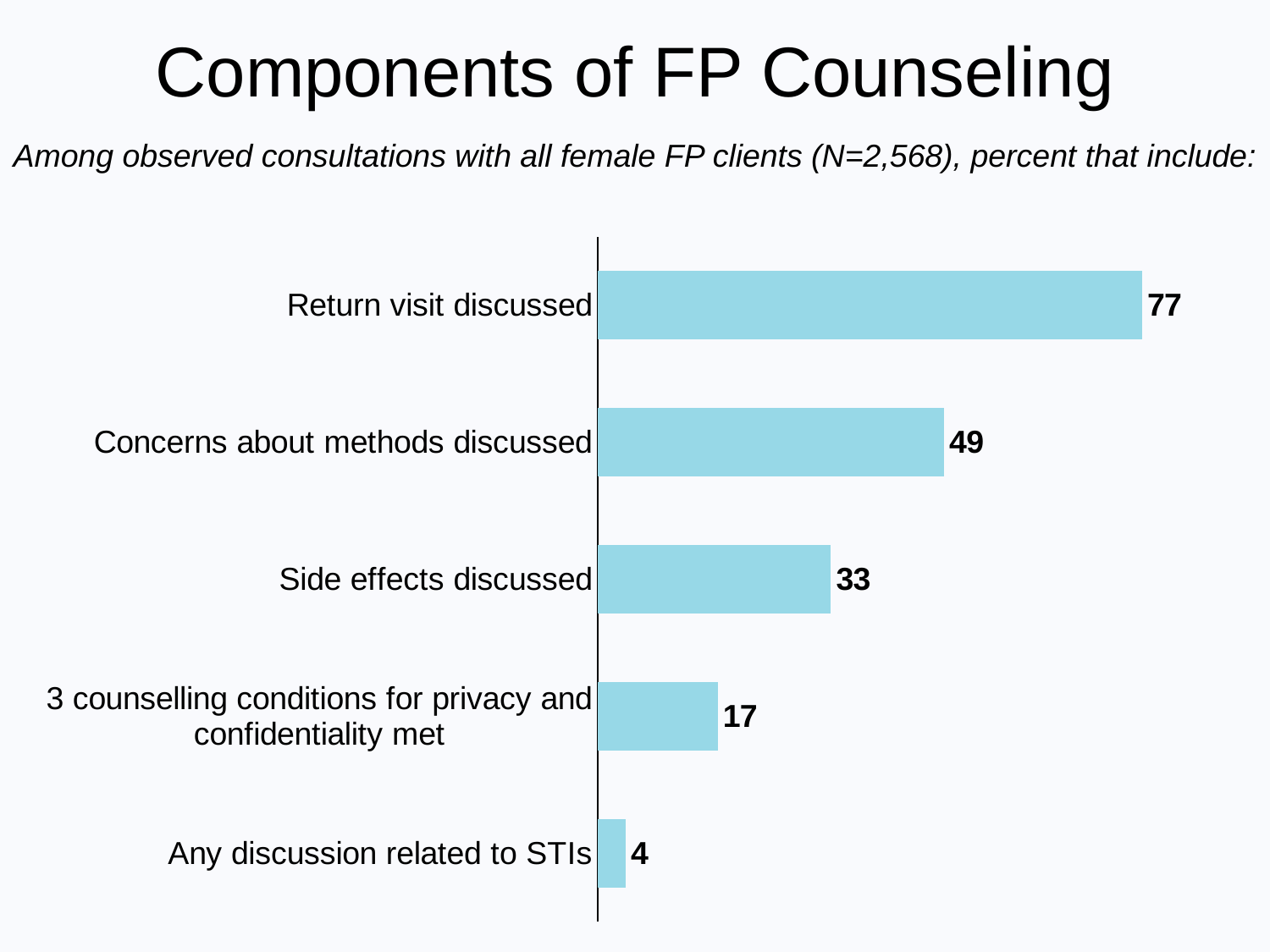

# Components of FP Counseling
Among observed consultations with all female FP clients (N=2,568), percent that include:

### Chart

| Category | Series 1 |
|---|---|
| Any discussion related to STIs | 4.0 |
| 3 counselling conditions for privacy and confidentiality met | 17.0 |
| Side effects discussed | 33.0 |
| Concerns about methods discussed | 49.0 |
| Return visit discussed | 77.0 |